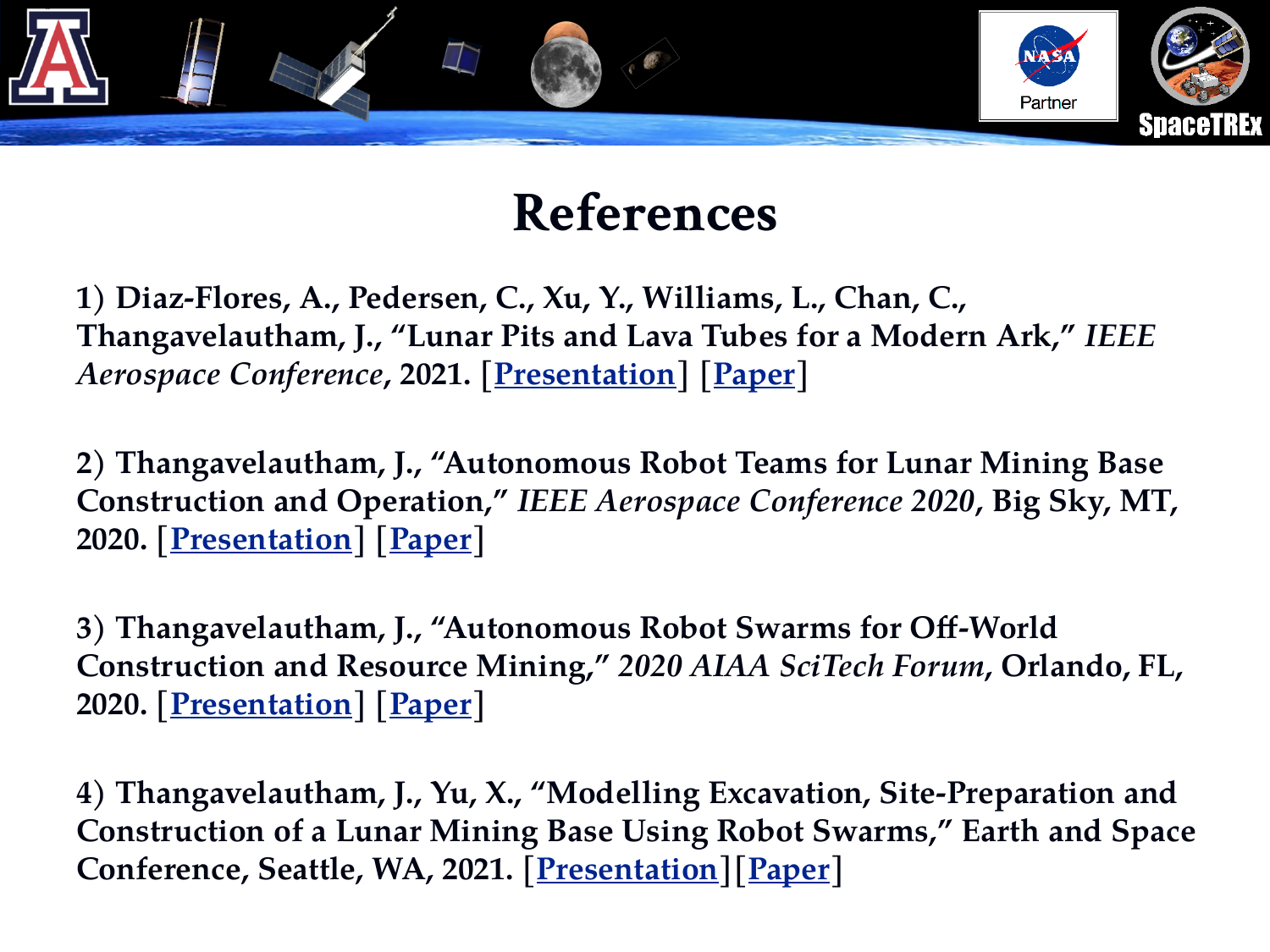

# References
1) Diaz-Flores, A., Pedersen, C., Xu, Y., Williams, L., Chan, C., Thangavelautham, J., “Lunar Pits and Lava Tubes for a Modern Ark,” IEEE Aerospace Conference, 2021. [Presentation] [Paper]

2) Thangavelautham, J., “Autonomous Robot Teams for Lunar Mining Base Construction and Operation,” IEEE Aerospace Conference 2020, Big Sky, MT, 2020. [Presentation] [Paper]

3) Thangavelautham, J., “Autonomous Robot Swarms for Off-World Construction and Resource Mining,” 2020 AIAA SciTech Forum, Orlando, FL, 2020. [Presentation] [Paper]

4) Thangavelautham, J., Yu, X., “Modelling Excavation, Site-Preparation and Construction of a Lunar Mining Base Using Robot Swarms,” Earth and Space Conference, Seattle, WA, 2021. [Presentation][Paper]